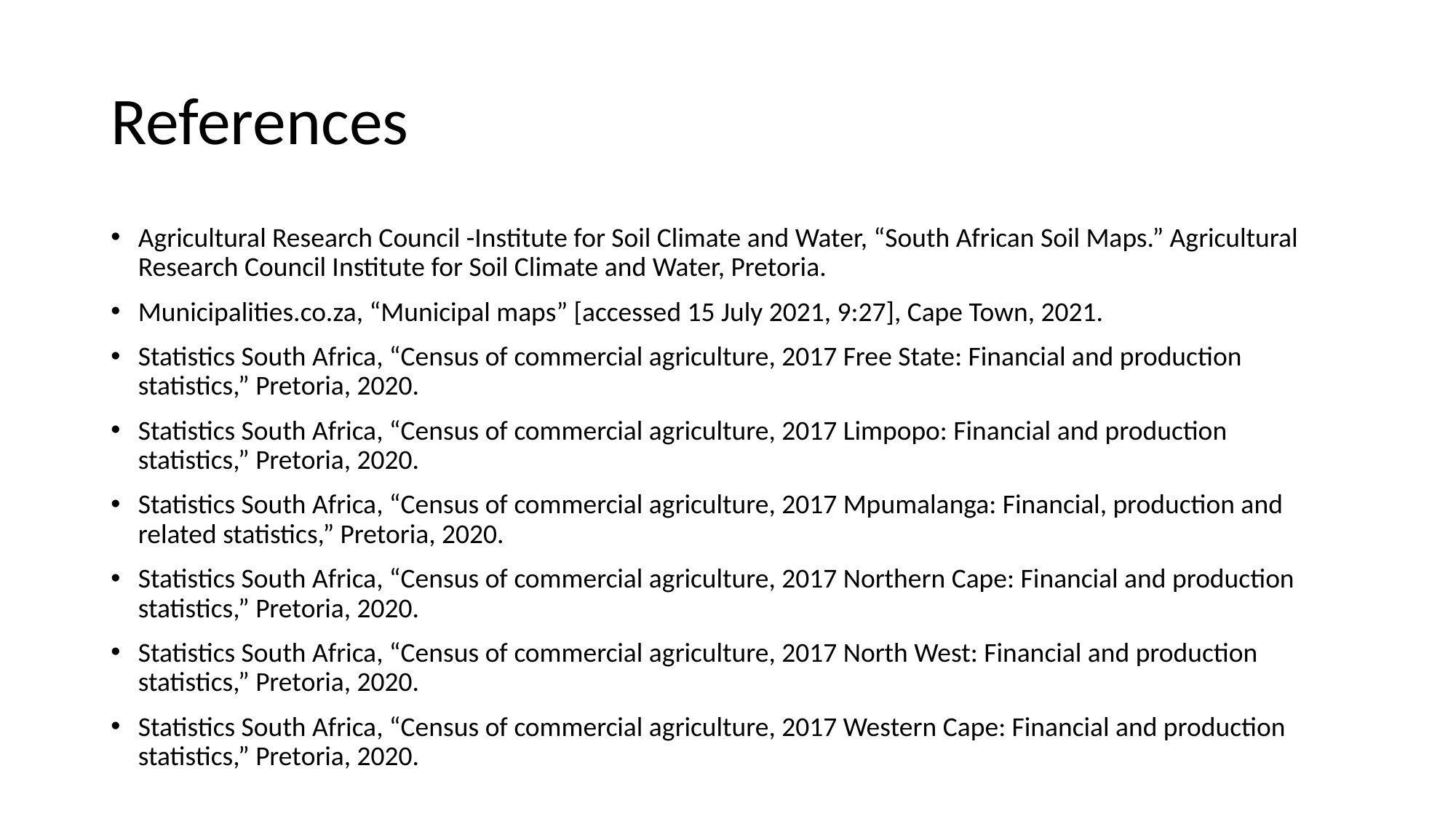

# References
Agricultural Research Council -Institute for Soil Climate and Water, “South African Soil Maps.” Agricultural Research Council Institute for Soil Climate and Water, Pretoria.
Municipalities.co.za, “Municipal maps” [accessed 15 July 2021, 9:27], Cape Town, 2021.
Statistics South Africa, “Census of commercial agriculture, 2017 Free State: Financial and production statistics,” Pretoria, 2020.
Statistics South Africa, “Census of commercial agriculture, 2017 Limpopo: Financial and production statistics,” Pretoria, 2020.
Statistics South Africa, “Census of commercial agriculture, 2017 Mpumalanga: Financial, production and related statistics,” Pretoria, 2020.
Statistics South Africa, “Census of commercial agriculture, 2017 Northern Cape: Financial and production statistics,” Pretoria, 2020.
Statistics South Africa, “Census of commercial agriculture, 2017 North West: Financial and production statistics,” Pretoria, 2020.
Statistics South Africa, “Census of commercial agriculture, 2017 Western Cape: Financial and production statistics,” Pretoria, 2020.